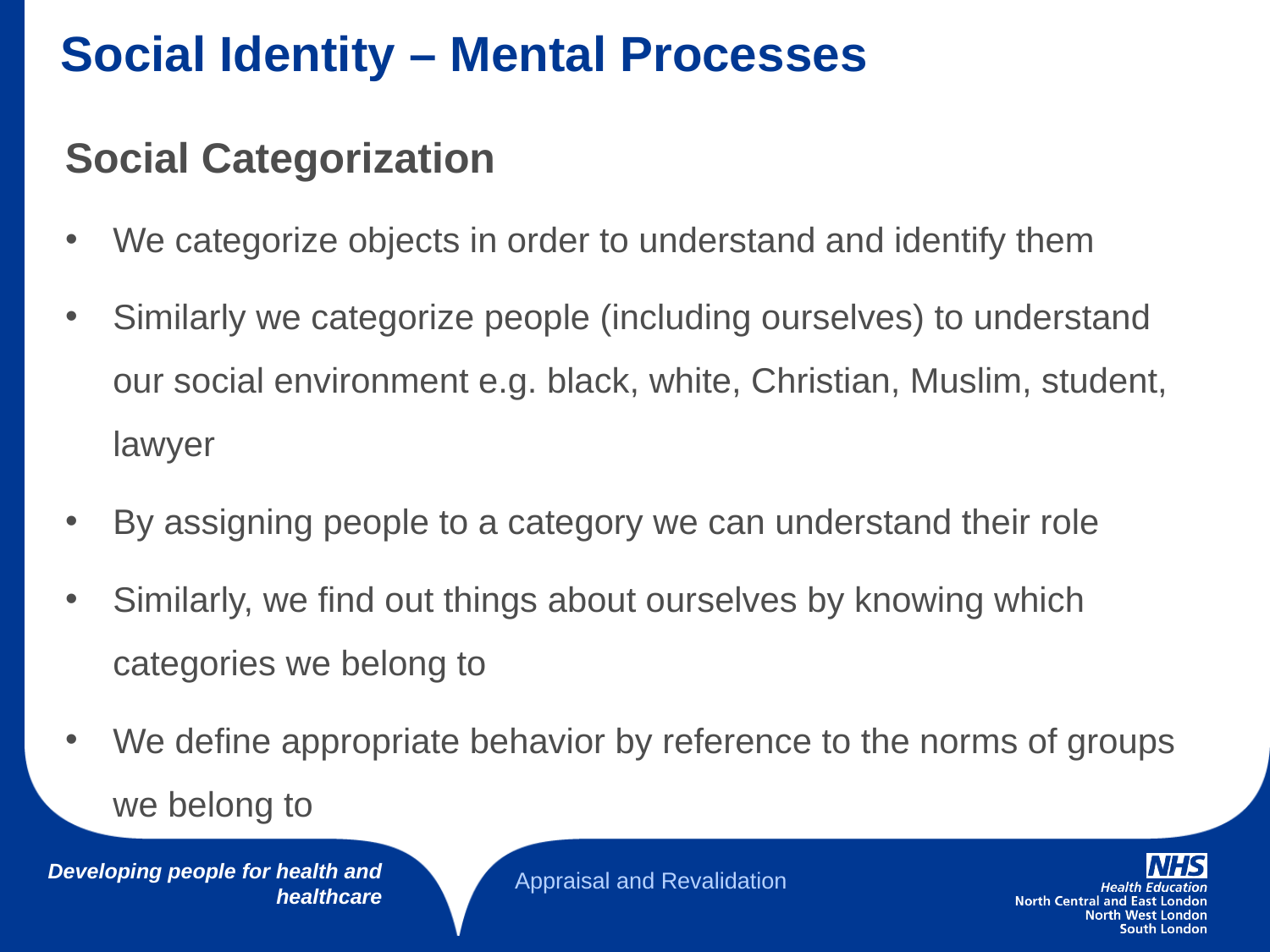

# Social Identity – Mental Processes
Social Categorization
We categorize objects in order to understand and identify them
Similarly we categorize people (including ourselves) to understand our social environment e.g. black, white, Christian, Muslim, student, lawyer
By assigning people to a category we can understand their role
Similarly, we find out things about ourselves by knowing which categories we belong to
We define appropriate behavior by reference to the norms of groups we belong to